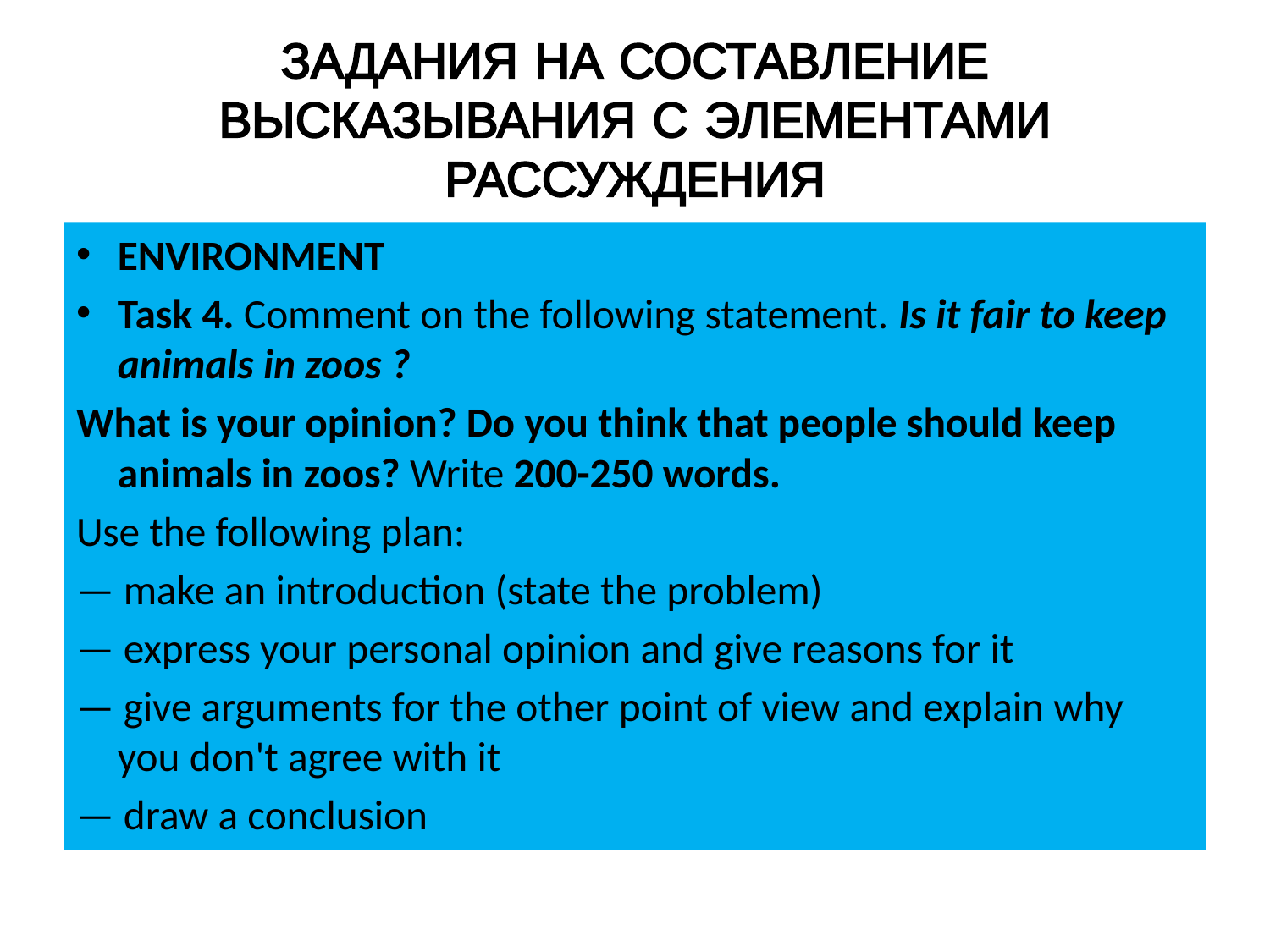

# ЗАДАНИЯ НА СОСТАВЛЕНИЕ ВЫСКАЗЫВАНИЯ С ЭЛЕМЕНТАМИ РАССУЖДЕНИЯ
ENVIRONMENT
Task 4. Comment on the following statement. Is it fair to keep animals in zoos ?
What is your opinion? Do you think that people should keep animals in zoos? Write 200-250 words.
Use the following plan:
— make an introduction (state the problem)
— express your personal opinion and give reasons for it
— give arguments for the other point of view and explain why you don't agree with it
— draw a conclusion